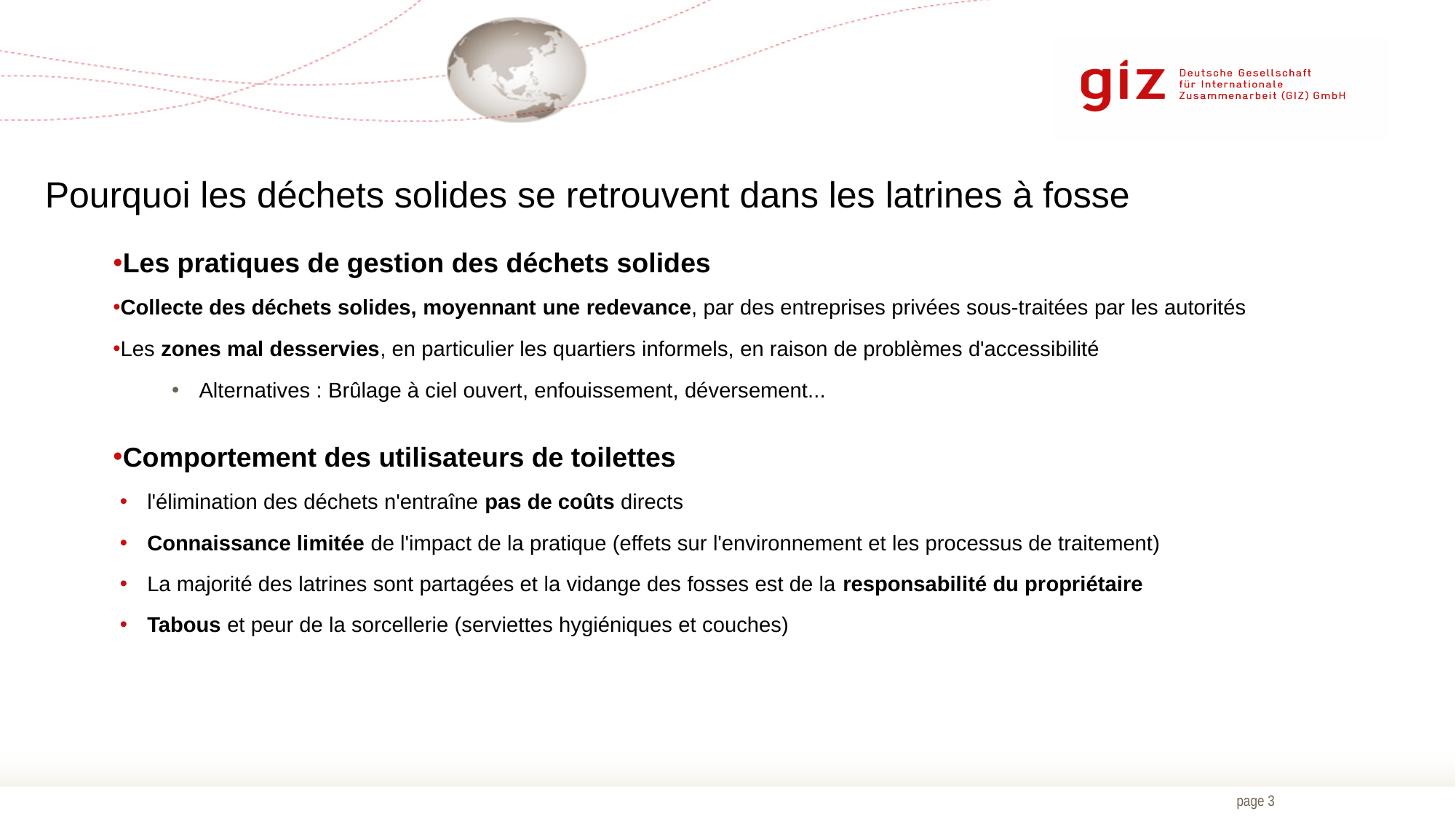

Les pratiques de gestion des déchets solides
Collecte des déchets solides, moyennant une redevance, par des entreprises privées sous-traitées par les autorités
Les zones mal desservies, en particulier les quartiers informels, en raison de problèmes d'accessibilité
Alternatives : Brûlage à ciel ouvert, enfouissement, déversement...
Comportement des utilisateurs de toilettes
l'élimination des déchets n'entraîne pas de coûts directs
Connaissance limitée de l'impact de la pratique (effets sur l'environnement et les processus de traitement)
La majorité des latrines sont partagées et la vidange des fosses est de la responsabilité du propriétaire
Tabous et peur de la sorcellerie (serviettes hygiéniques et couches)

# Pourquoi les déchets solides se retrouvent dans les latrines à fosse